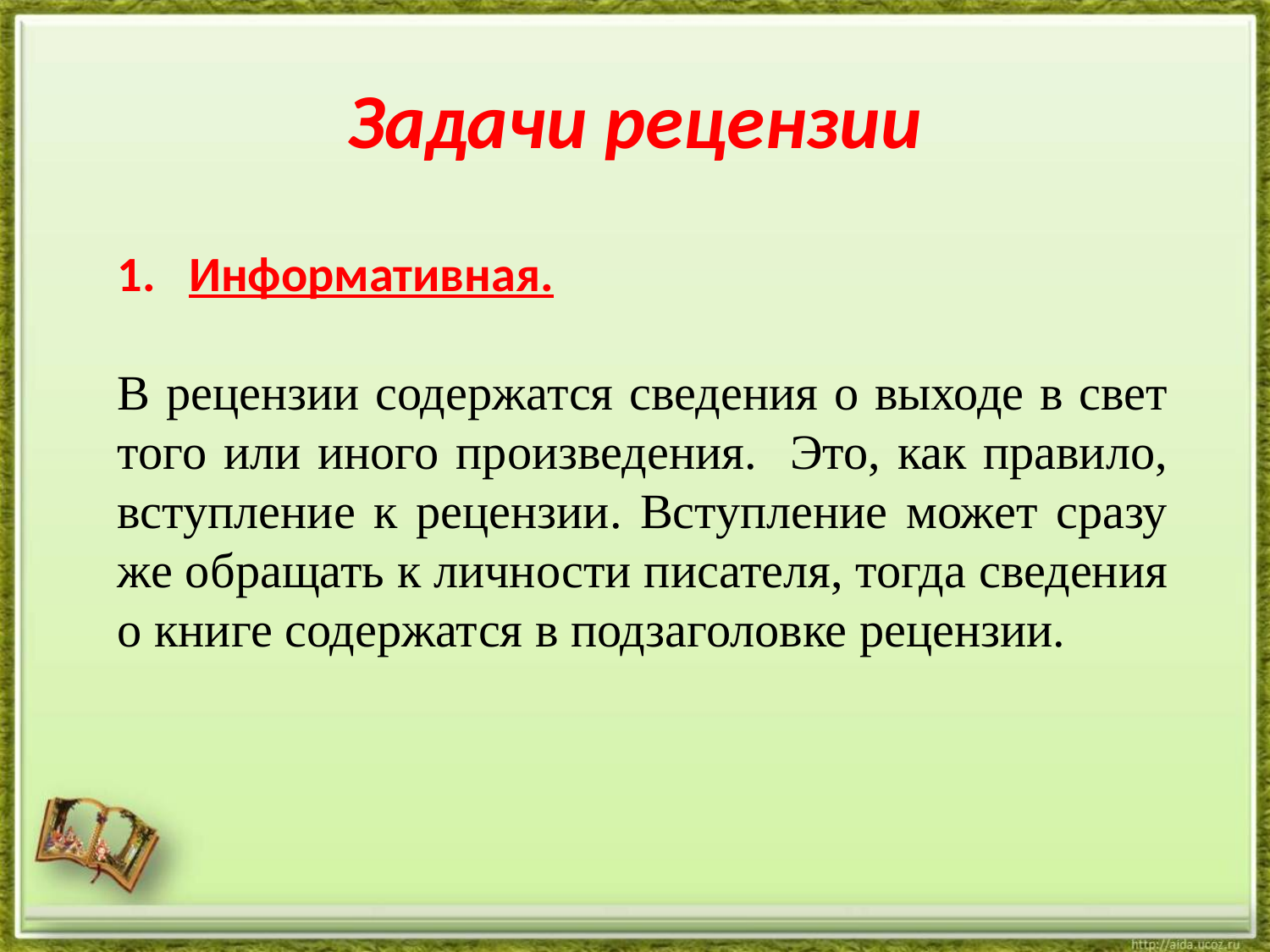

# Задачи рецензии
Информативная.

В рецензии содержатся сведения о выходе в свет того или иного произведения.  Это, как правило, вступление к рецензии. Вступление может сразу же обращать к личности писателя, тогда сведения о книге содержатся в подзаголовке рецензии.